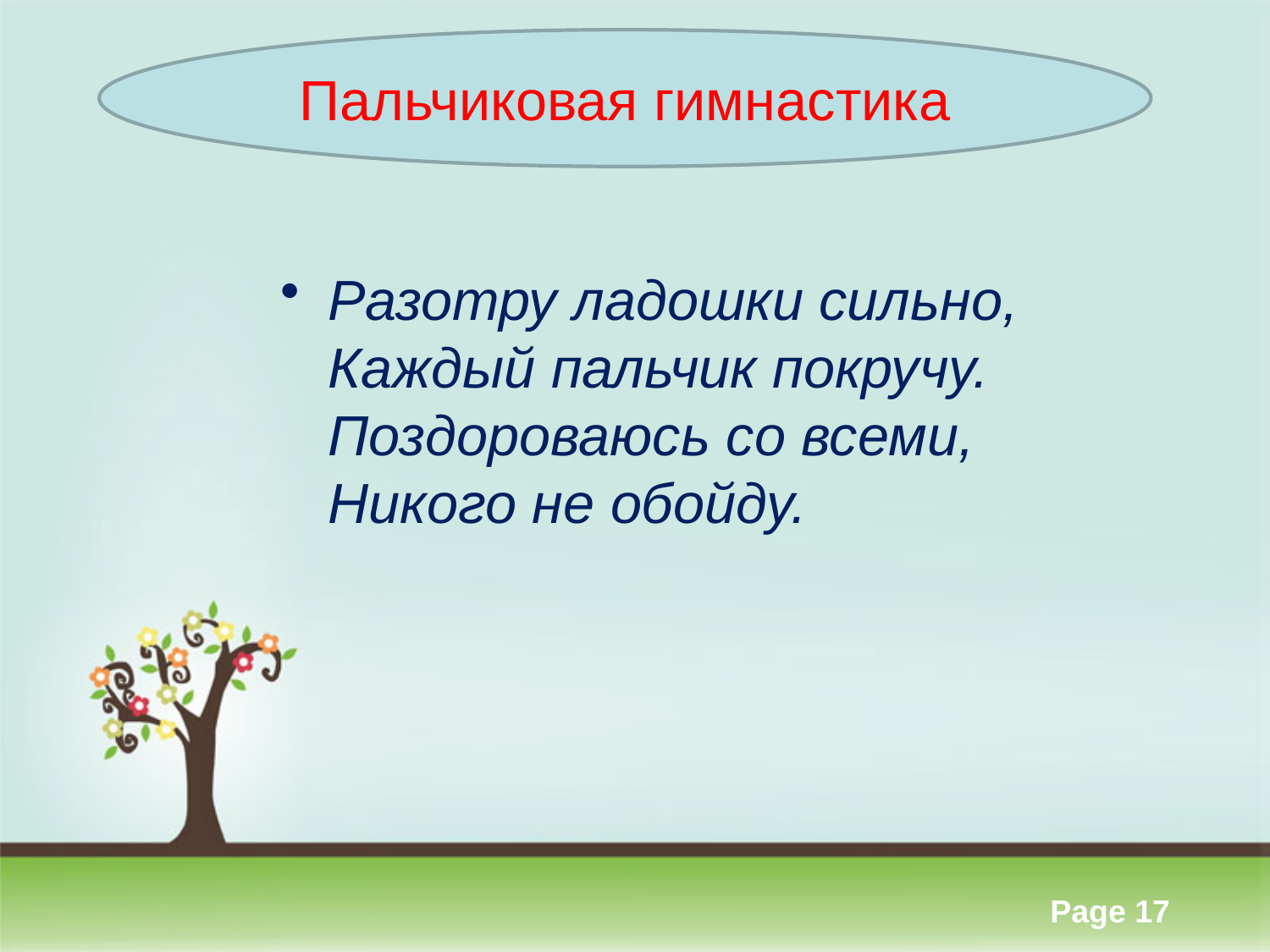

Пальчиковая гимнастика
#
Разотру ладошки сильно,
Каждый пальчик покручу.
Поздороваюсь со всеми,
Никого не обойду.